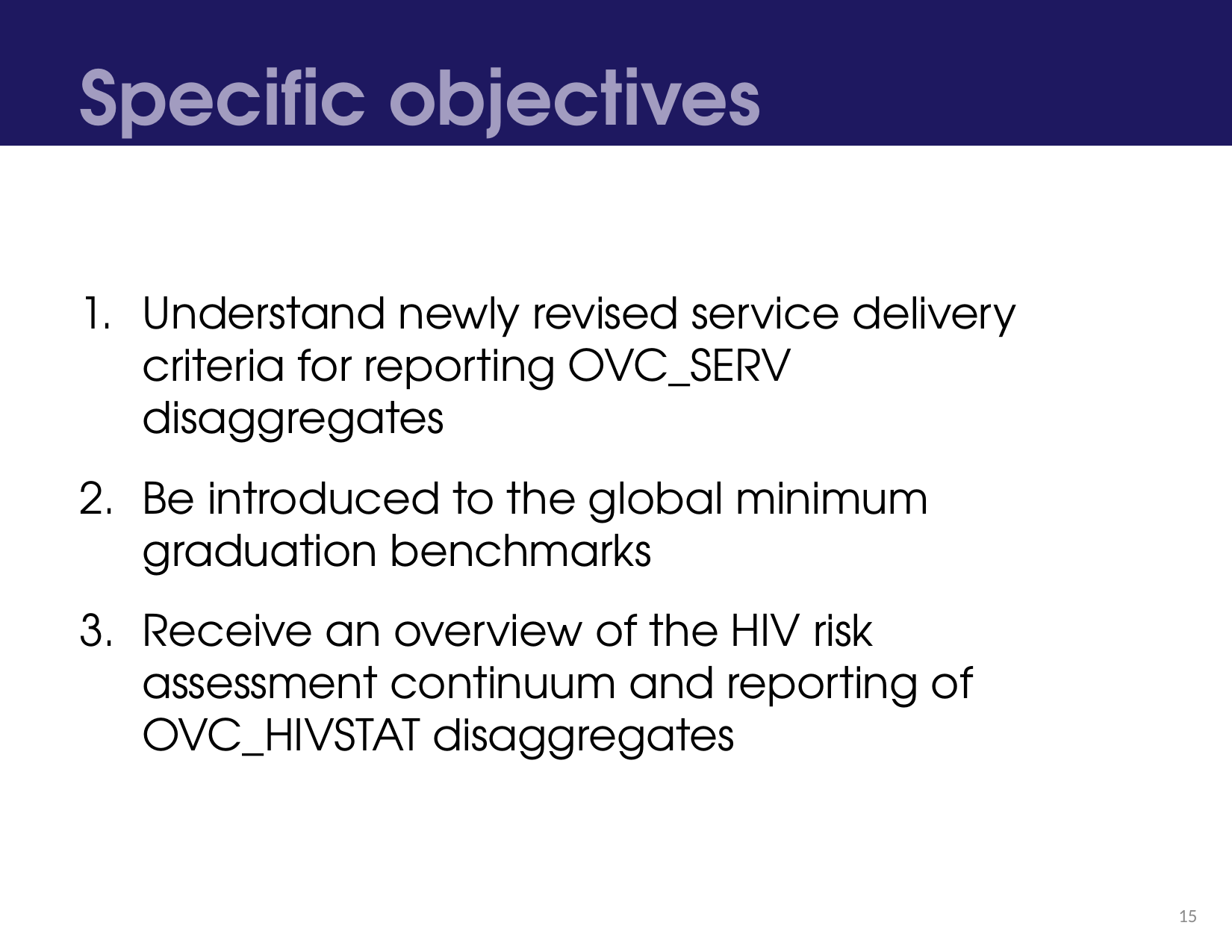

# Specific objectives
Understand newly revised service delivery criteria for reporting OVC_SERV disaggregates
Be introduced to the global minimum graduation benchmarks
Receive an overview of the HIV risk assessment continuum and reporting of OVC_HIVSTAT disaggregates
15